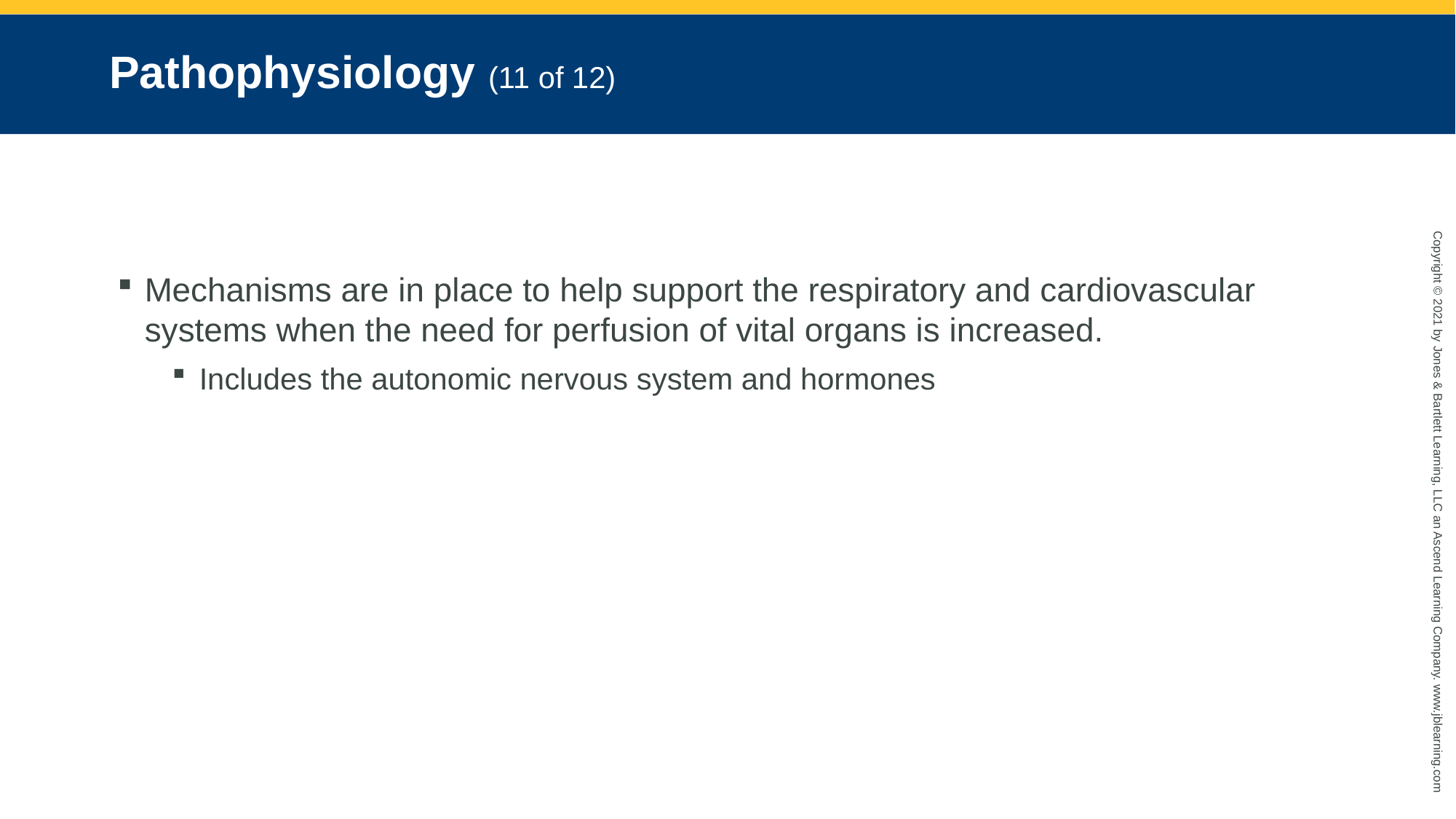

# Pathophysiology (11 of 12)
Mechanisms are in place to help support the respiratory and cardiovascular systems when the need for perfusion of vital organs is increased.
Includes the autonomic nervous system and hormones